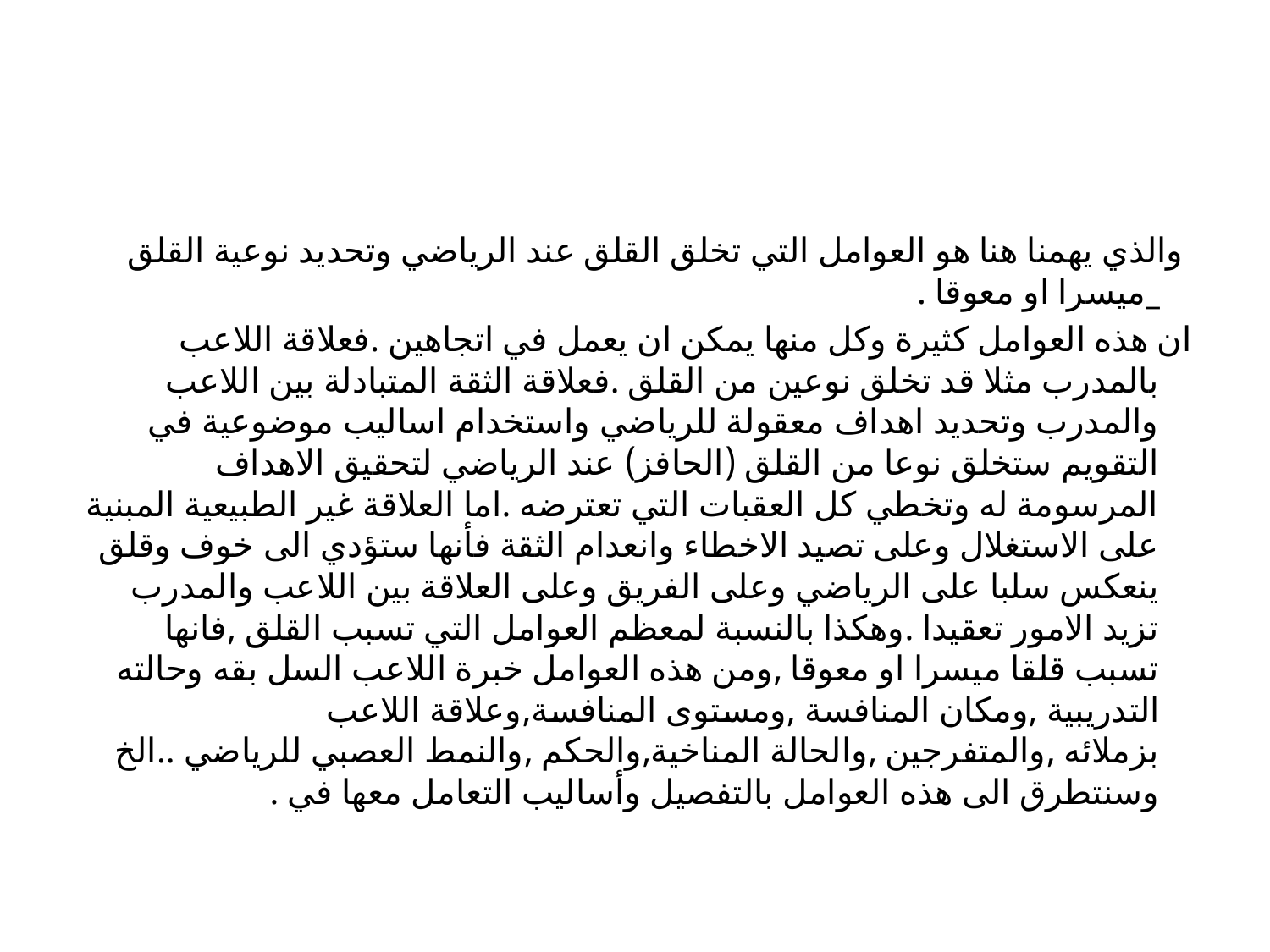

#
 والذي يهمنا هنا هو العوامل التي تخلق القلق عند الرياضي وتحديد نوعية القلق _ميسرا او معوقا .
ان هذه العوامل كثيرة وكل منها يمكن ان يعمل في اتجاهين .فعلاقة اللاعب بالمدرب مثلا قد تخلق نوعين من القلق .فعلاقة الثقة المتبادلة بين اللاعب والمدرب وتحديد اهداف معقولة للرياضي واستخدام اساليب موضوعية في التقويم ستخلق نوعا من القلق (الحافز) عند الرياضي لتحقيق الاهداف المرسومة له وتخطي كل العقبات التي تعترضه .اما العلاقة غير الطبيعية المبنية على الاستغلال وعلى تصيد الاخطاء وانعدام الثقة فأنها ستؤدي الى خوف وقلق ينعكس سلبا على الرياضي وعلى الفريق وعلى العلاقة بين اللاعب والمدرب تزيد الامور تعقيدا .وهكذا بالنسبة لمعظم العوامل التي تسبب القلق ,فانها تسبب قلقا ميسرا او معوقا ,ومن هذه العوامل خبرة اللاعب السل بقه وحالته التدريبية ,ومكان المنافسة ,ومستوى المنافسة,وعلاقة اللاعب بزملائه ,والمتفرجين ,والحالة المناخية,والحكم ,والنمط العصبي للرياضي ..الخ وسنتطرق الى هذه العوامل بالتفصيل وأساليب التعامل معها في .